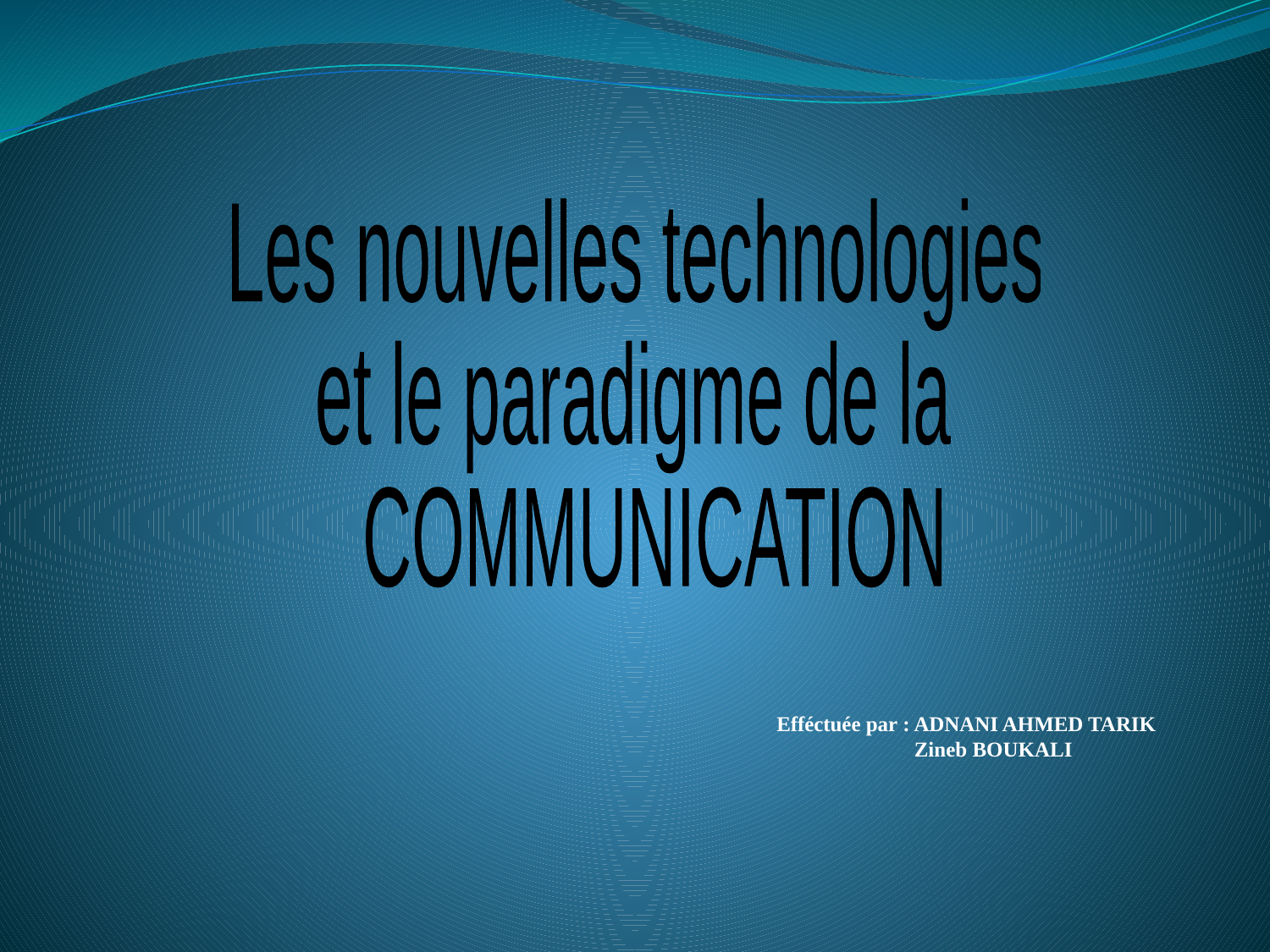

Les nouvelles technologies
et le paradigme de la
 COMMUNICATION
Efféctuée par : ADNANI AHMED TARIK
                          Zineb BOUKALI